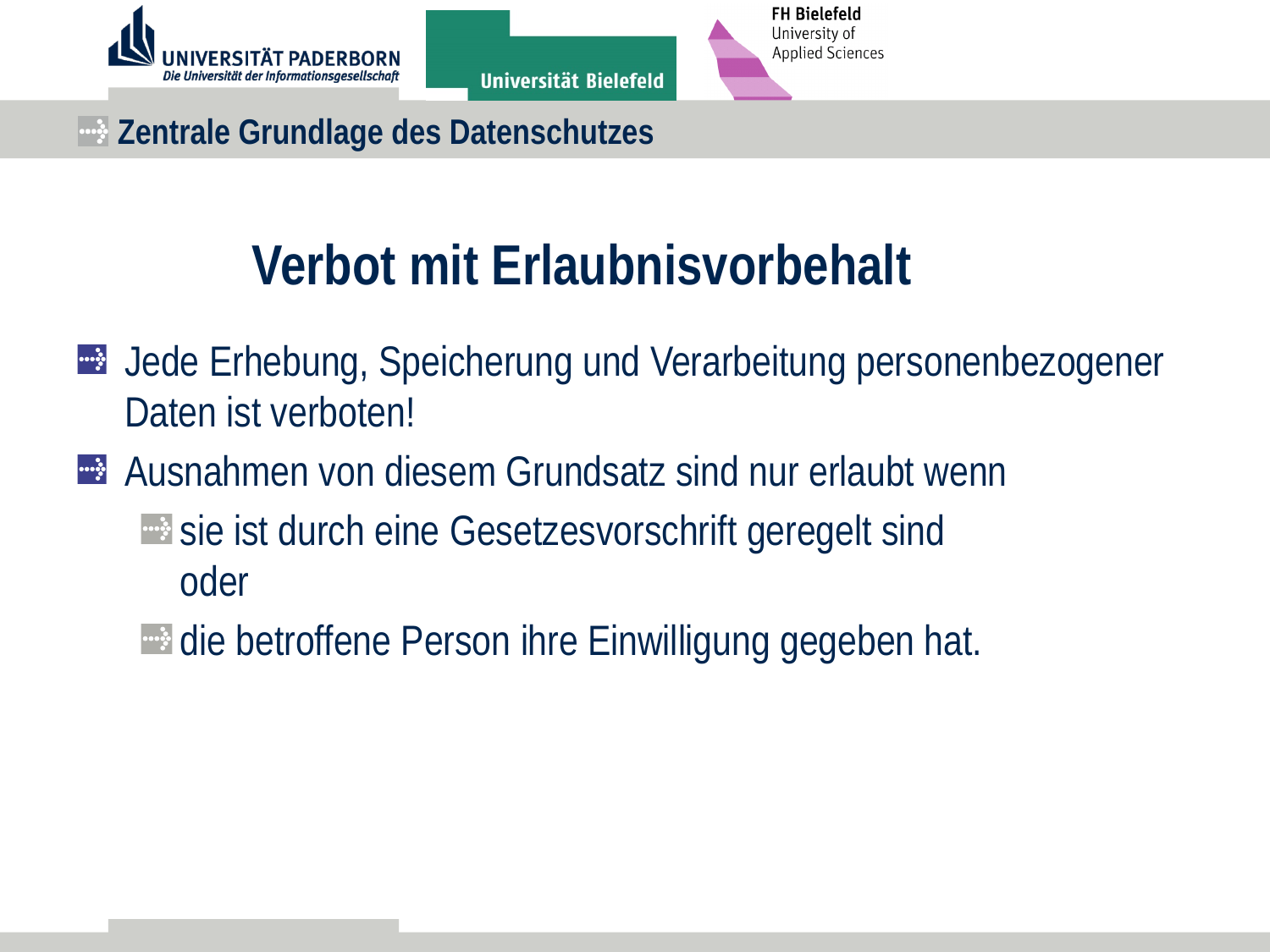

# Zentrale Grundlage des Datenschutzes

                  Verbot mit Erlaubnisvorbehalt

Jede Erhebung, Speicherung und Verarbeitung personenbezogener Daten ist verboten!
Ausnahmen von diesem Grundsatz sind nur erlaubt wenn
sie ist durch eine Gesetzesvorschrift geregelt sind
oder
die betroffene Person ihre Einwilligung gegeben hat.